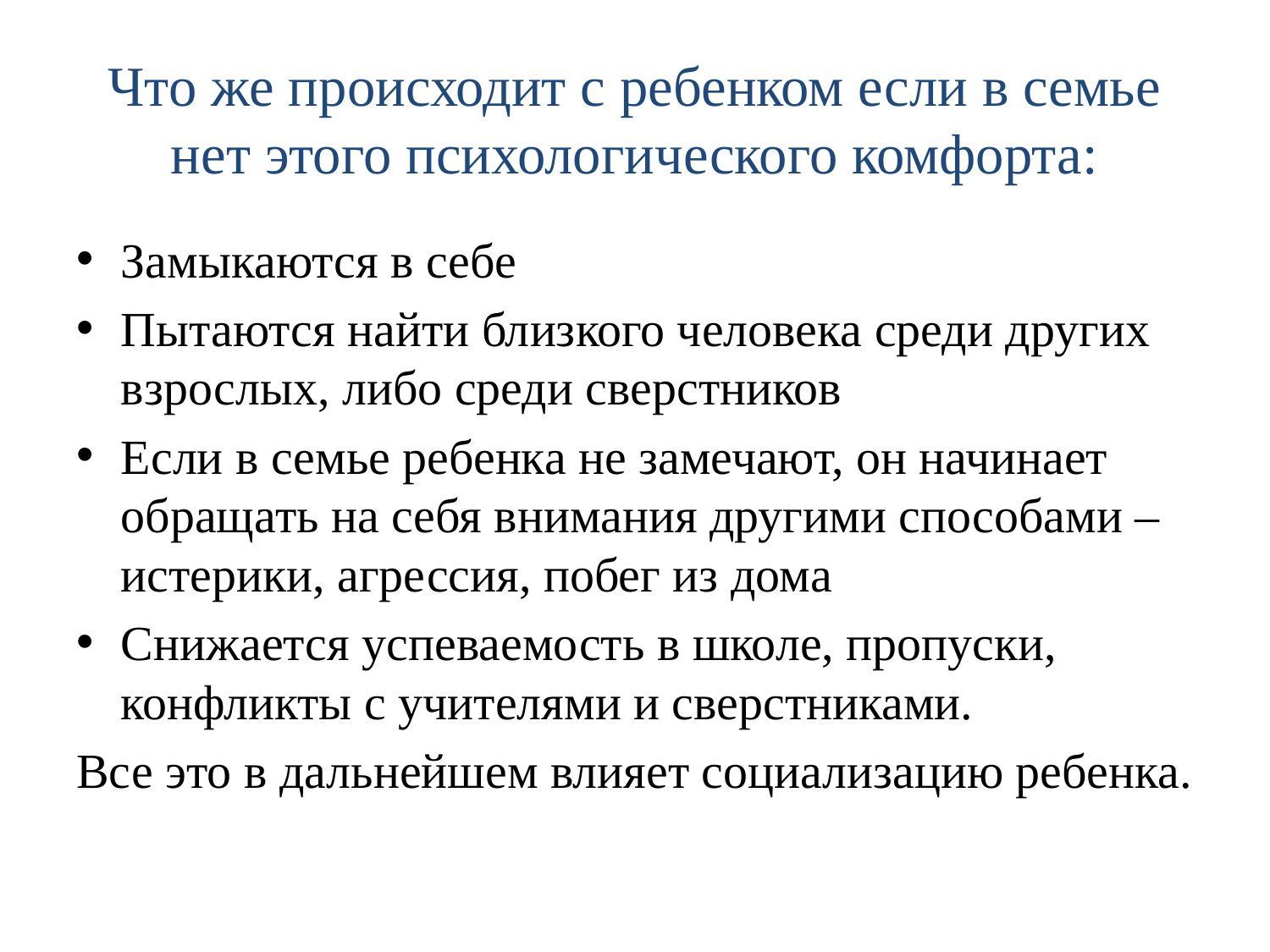

# Что же происходит с ребенком если в семье нет этого психологического комфорта:
Замыкаются в себе
Пытаются найти близкого человека среди других взрослых, либо среди сверстников
Если в семье ребенка не замечают, он начинает обращать на себя внимания другими способами – истерики, агрессия, побег из дома
Снижается успеваемость в школе, пропуски, конфликты с учителями и сверстниками.
Все это в дальнейшем влияет социализацию ребенка.